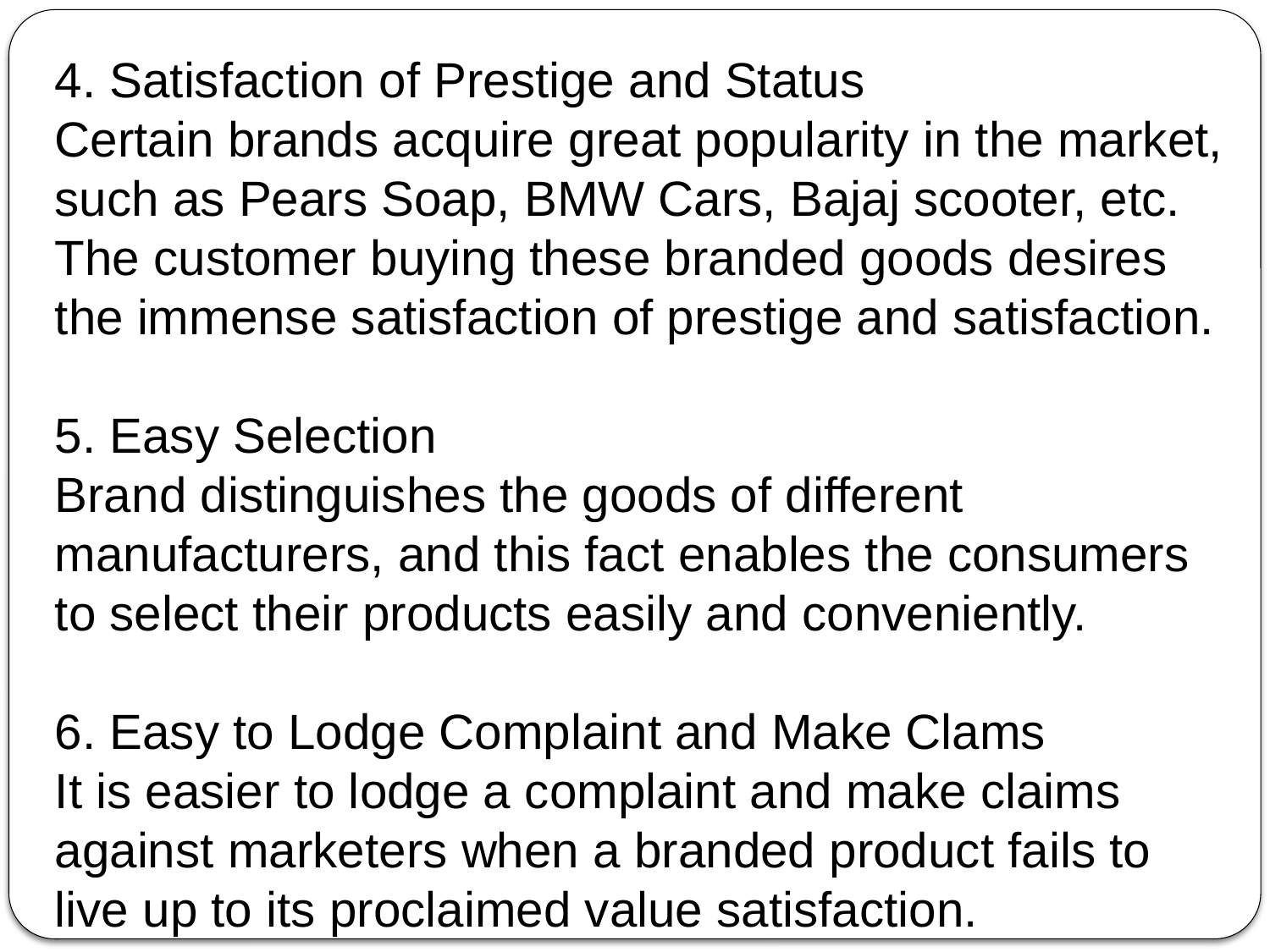

4. Satisfaction of Prestige and Status
Certain brands acquire great popularity in the market, such as Pears Soap, BMW Cars, Bajaj scooter, etc.
The customer buying these branded goods desires the immense satisfaction of prestige and satisfaction.

5. Easy Selection
Brand distinguishes the goods of different manufacturers, and this fact enables the consumers to select their products easily and conveniently.

6. Easy to Lodge Complaint and Make Clams
It is easier to lodge a complaint and make claims against marketers when a branded product fails to live up to its proclaimed value satisfaction.